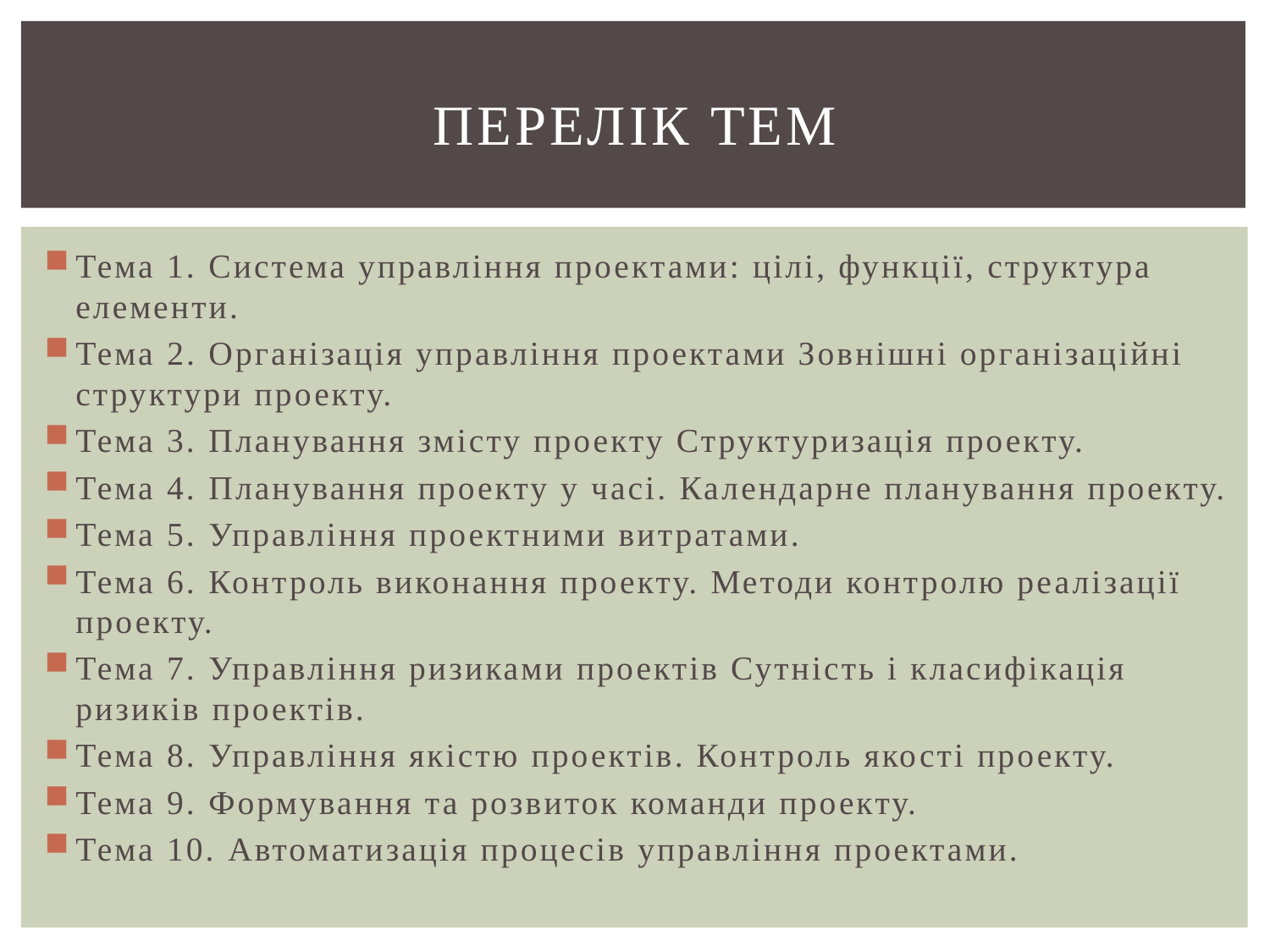

# Перелік тем
Тема 1. Система управління проектами: цілі, функції, структура елементи.
Тема 2. Організація управління проектами Зовнішні організаційні структури проекту.
Тема 3. Планування змісту проекту Структуризація проекту.
Тема 4. Планування проекту у часі. Календарне планування проекту.
Тема 5. Управління проектними витратами.
Тема 6. Контроль виконання проекту. Методи контролю реалізації проекту.
Тема 7. Управління ризиками проектів Сутність і класифікація ризиків проектів.
Тема 8. Управління якістю проектів. Контроль якості проекту.
Тема 9. Формування та розвиток команди проекту.
Тема 10. Автоматизація процесів управління проектами.